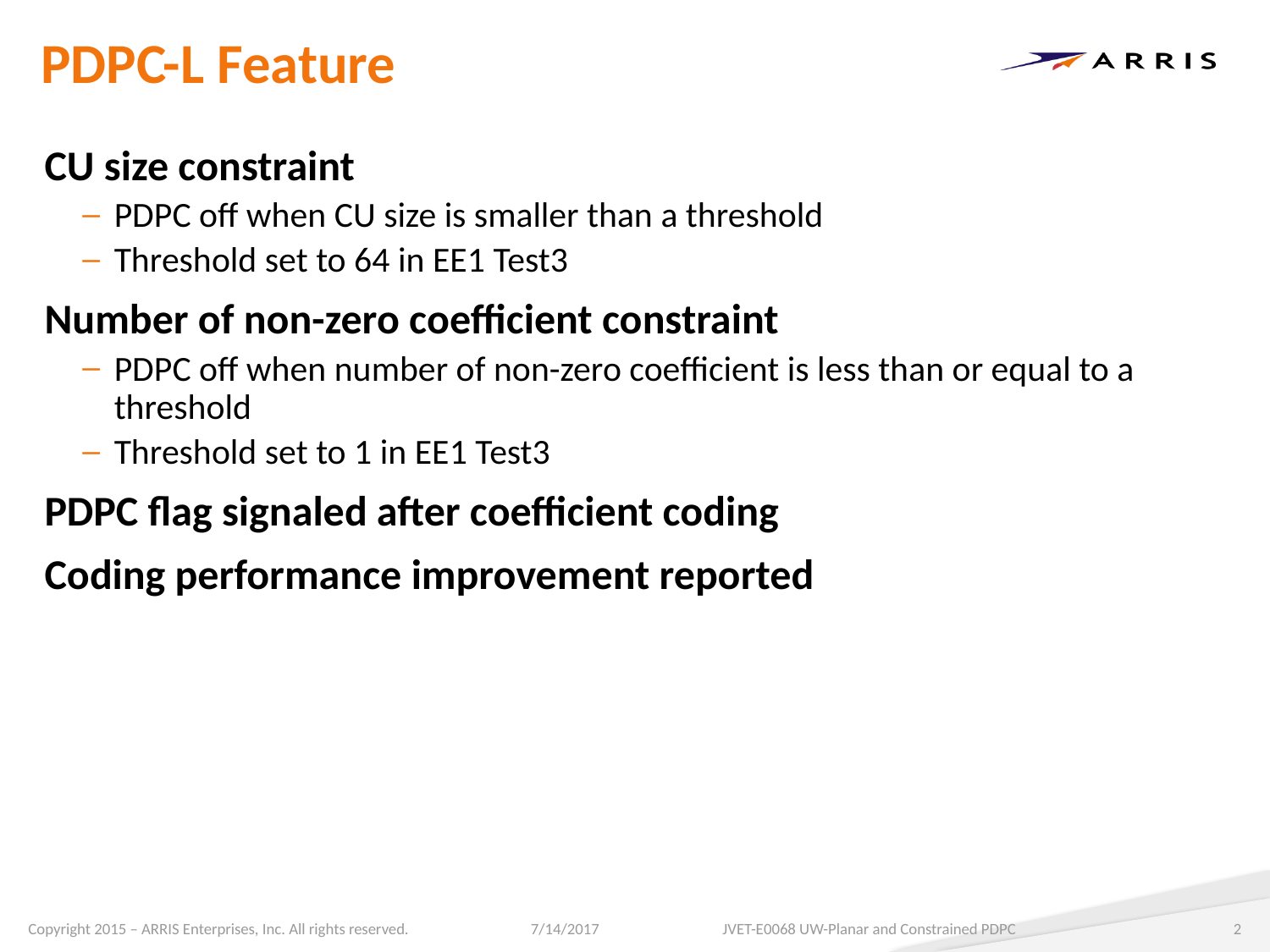

# PDPC-L Feature
CU size constraint
PDPC off when CU size is smaller than a threshold
Threshold set to 64 in EE1 Test3
Number of non-zero coefficient constraint
PDPC off when number of non-zero coefficient is less than or equal to a threshold
Threshold set to 1 in EE1 Test3
PDPC flag signaled after coefficient coding
Coding performance improvement reported

7/14/2017
JVET-E0068 UW-Planar and Constrained PDPC
2